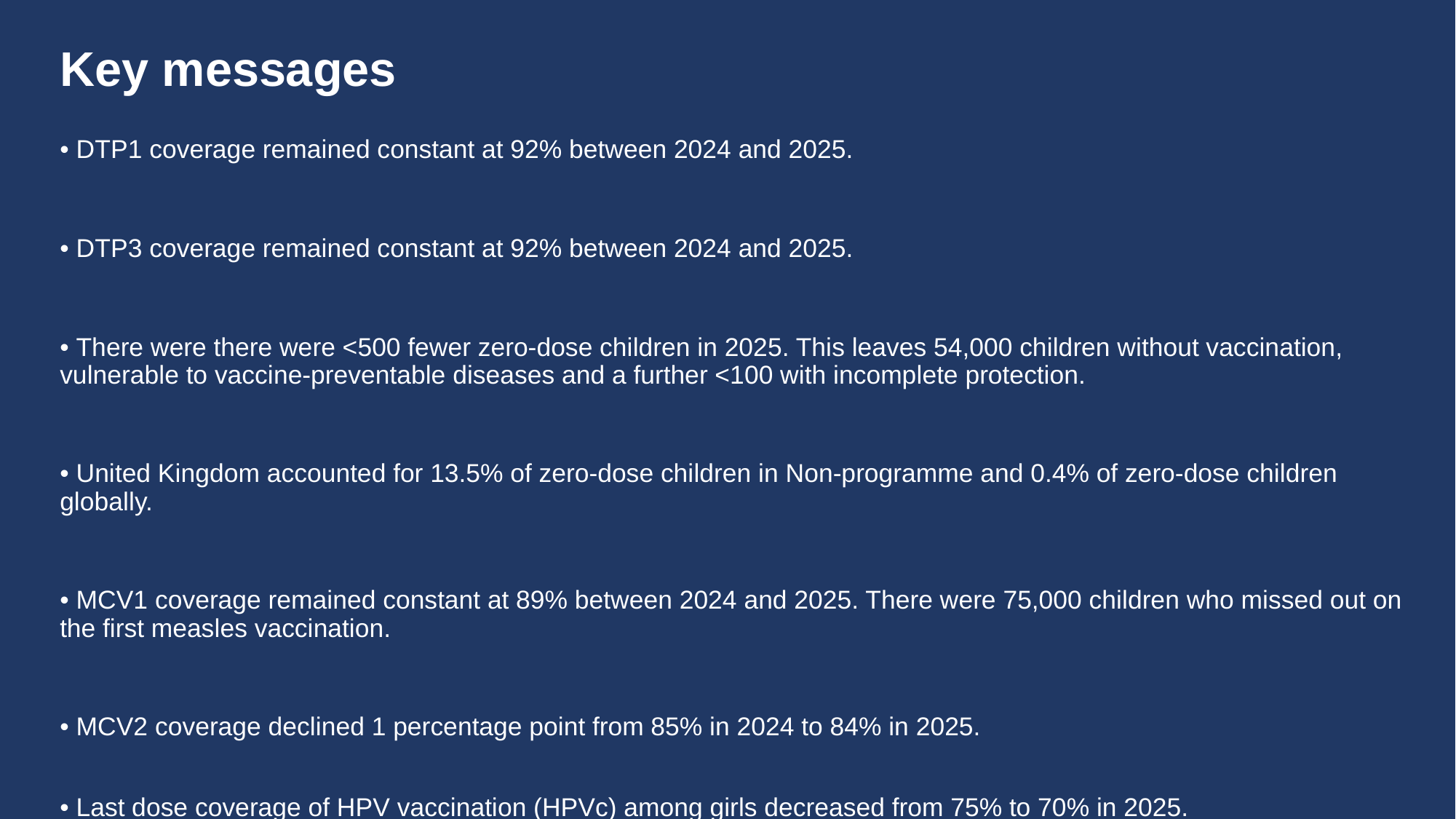

# Key messages
• DTP1 coverage remained constant at 92% between 2024 and 2025.

• DTP3 coverage remained constant at 92% between 2024 and 2025.

• There were there were <500 fewer zero-dose children in 2025. This leaves 54,000 children without vaccination, vulnerable to vaccine-preventable diseases and a further <100 with incomplete protection.

• United Kingdom accounted for 13.5% of zero-dose children in Non-programme and 0.4% of zero-dose children globally.

• MCV1 coverage remained constant at 89% between 2024 and 2025. There were 75,000 children who missed out on the first measles vaccination.

• MCV2 coverage declined 1 percentage point from 85% in 2024 to 84% in 2025.

• Last dose coverage of HPV vaccination (HPVc) among girls decreased from 75% to 70% in 2025.